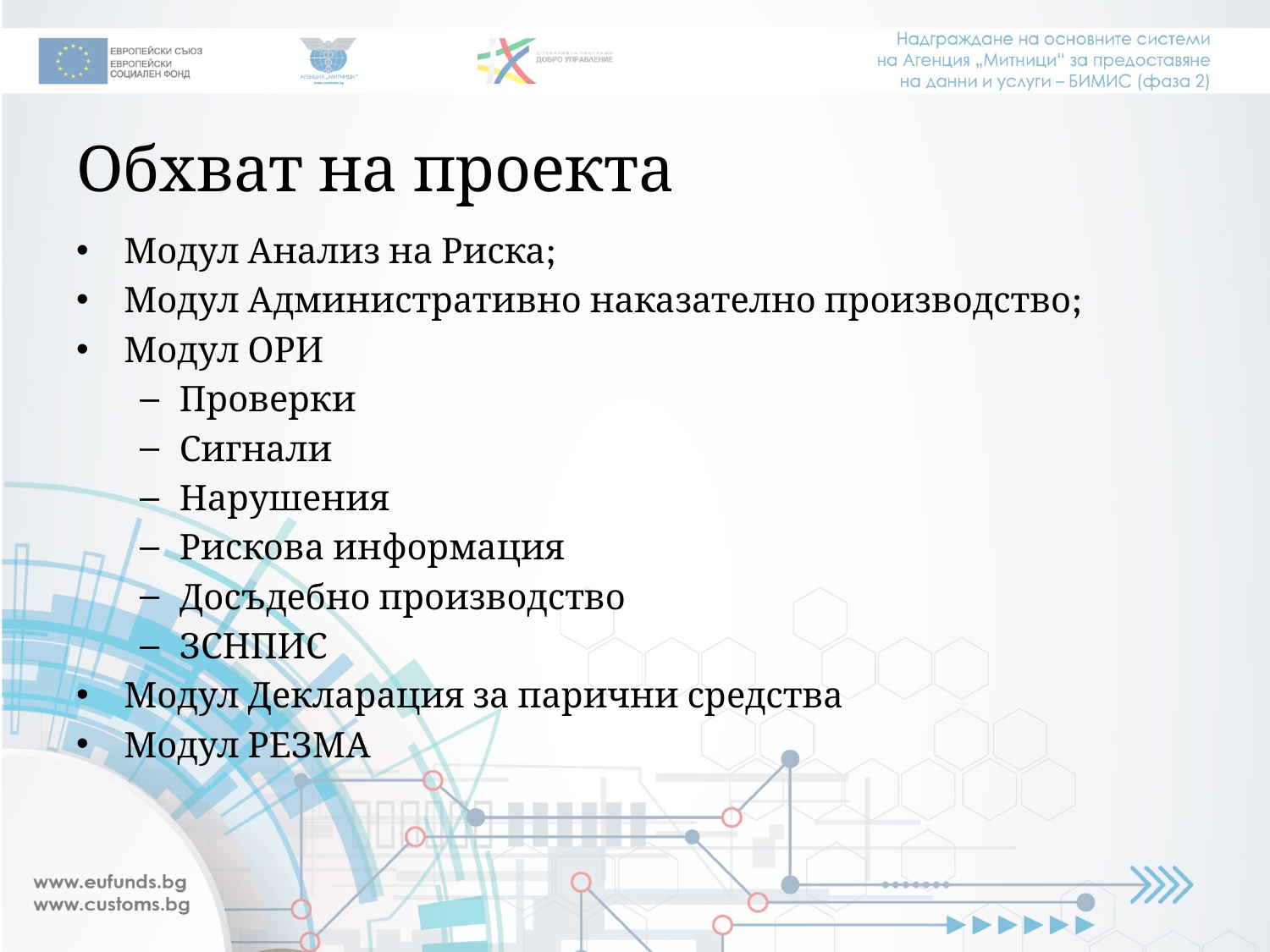

# Обхват на проекта
Модул Анализ на Риска;
Модул Административно наказателно производство;
Модул ОРИ
Проверки
Сигнали
Нарушения
Рискова информация
Досъдебно производство
ЗСНПИС
Модул Декларация за парични средства
Модул РЕЗМА